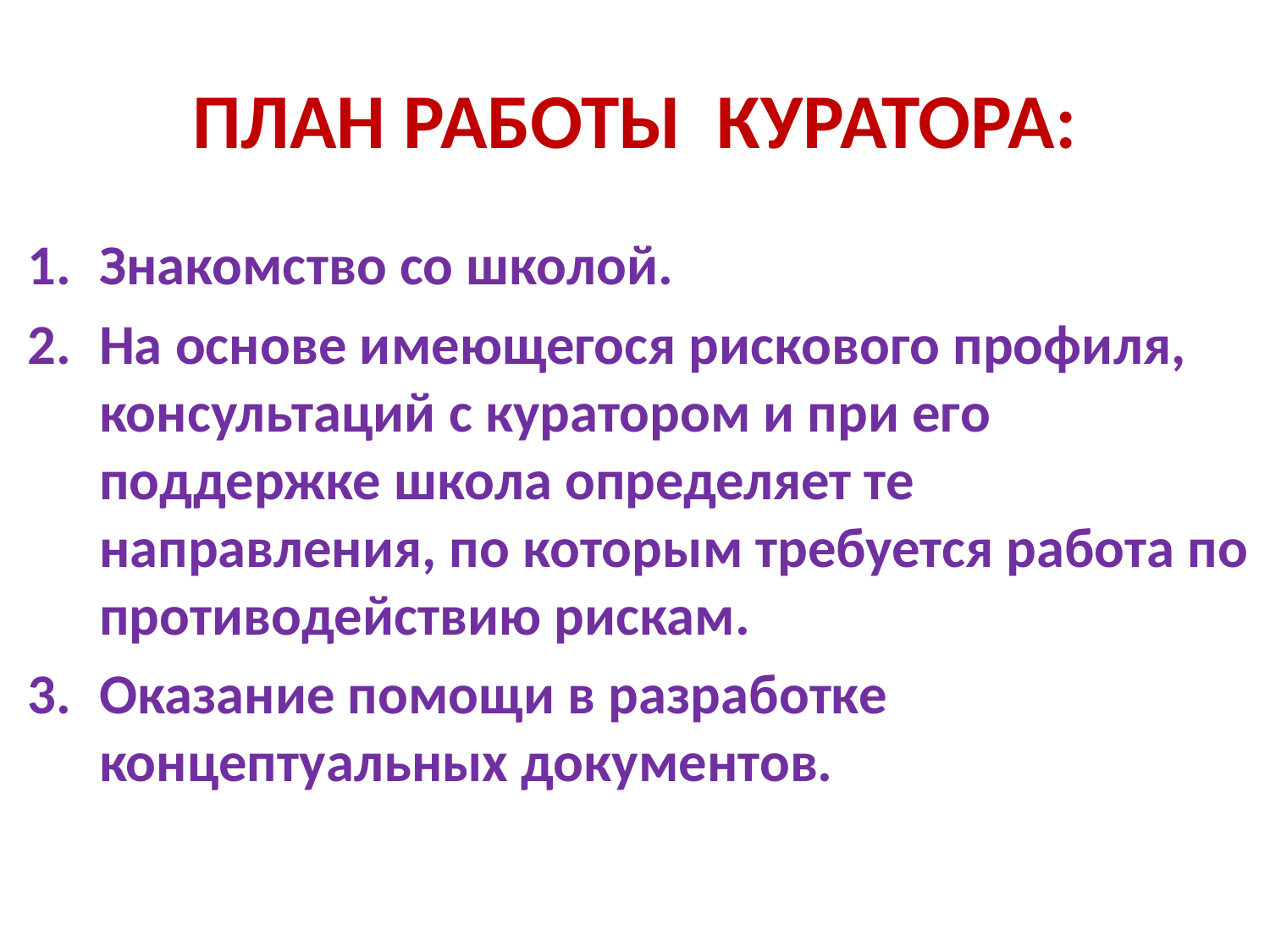

# ПЛАН РАБОТЫ  КУРАТОРА:
Знакомство со школой.
На основе имеющегося рискового профиля, консультаций с куратором и при его поддержке школа определяет те направления, по которым требуется работа по противодействию рискам.
Оказание помощи в разработке концептуальных документов.